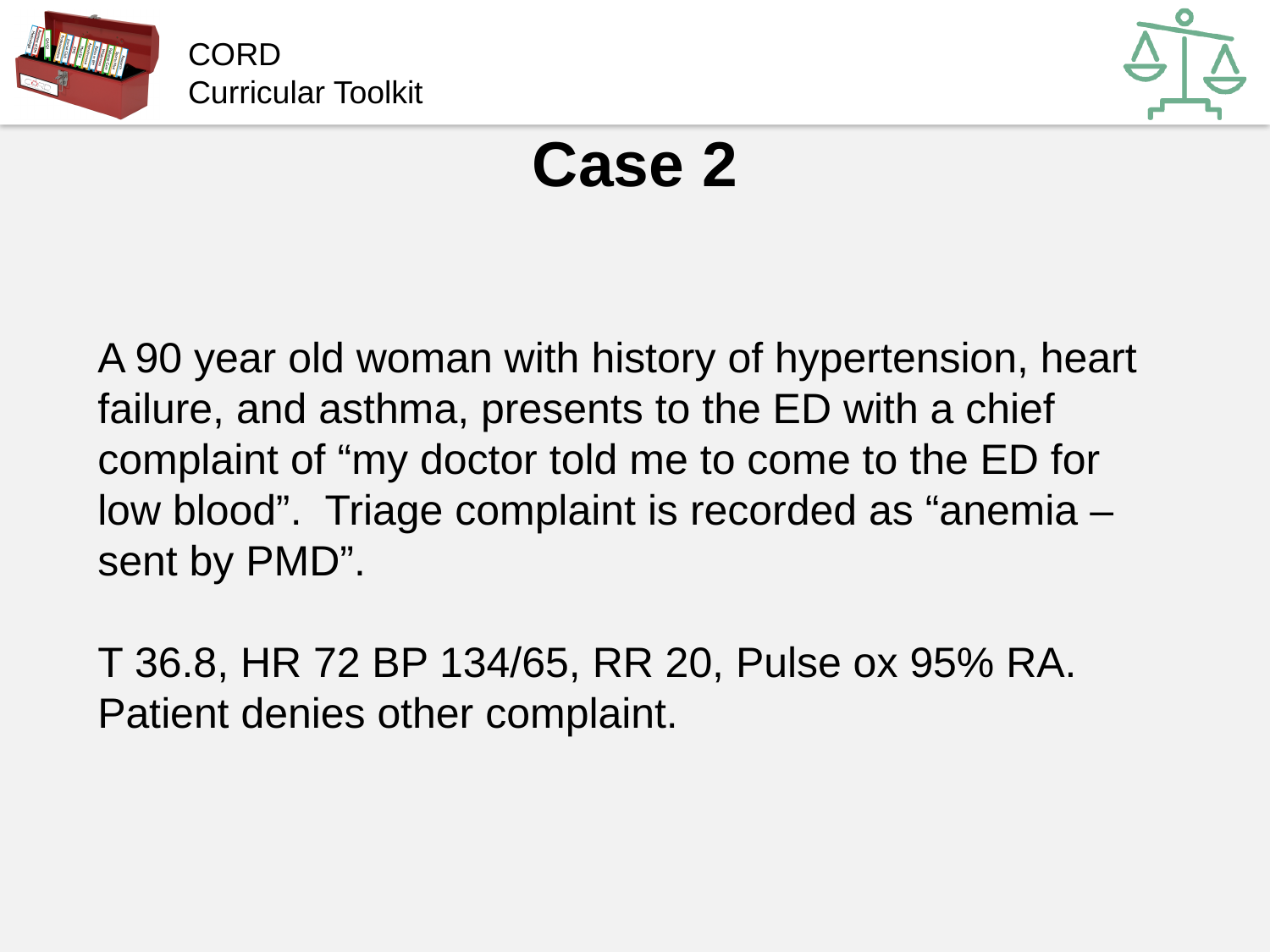

Case 2
A 90 year old woman with history of hypertension, heart failure, and asthma, presents to the ED with a chief complaint of “my doctor told me to come to the ED for low blood”.  Triage complaint is recorded as “anemia – sent by PMD”.

T 36.8, HR 72 BP 134/65, RR 20, Pulse ox 95% RA.  Patient denies other complaint.